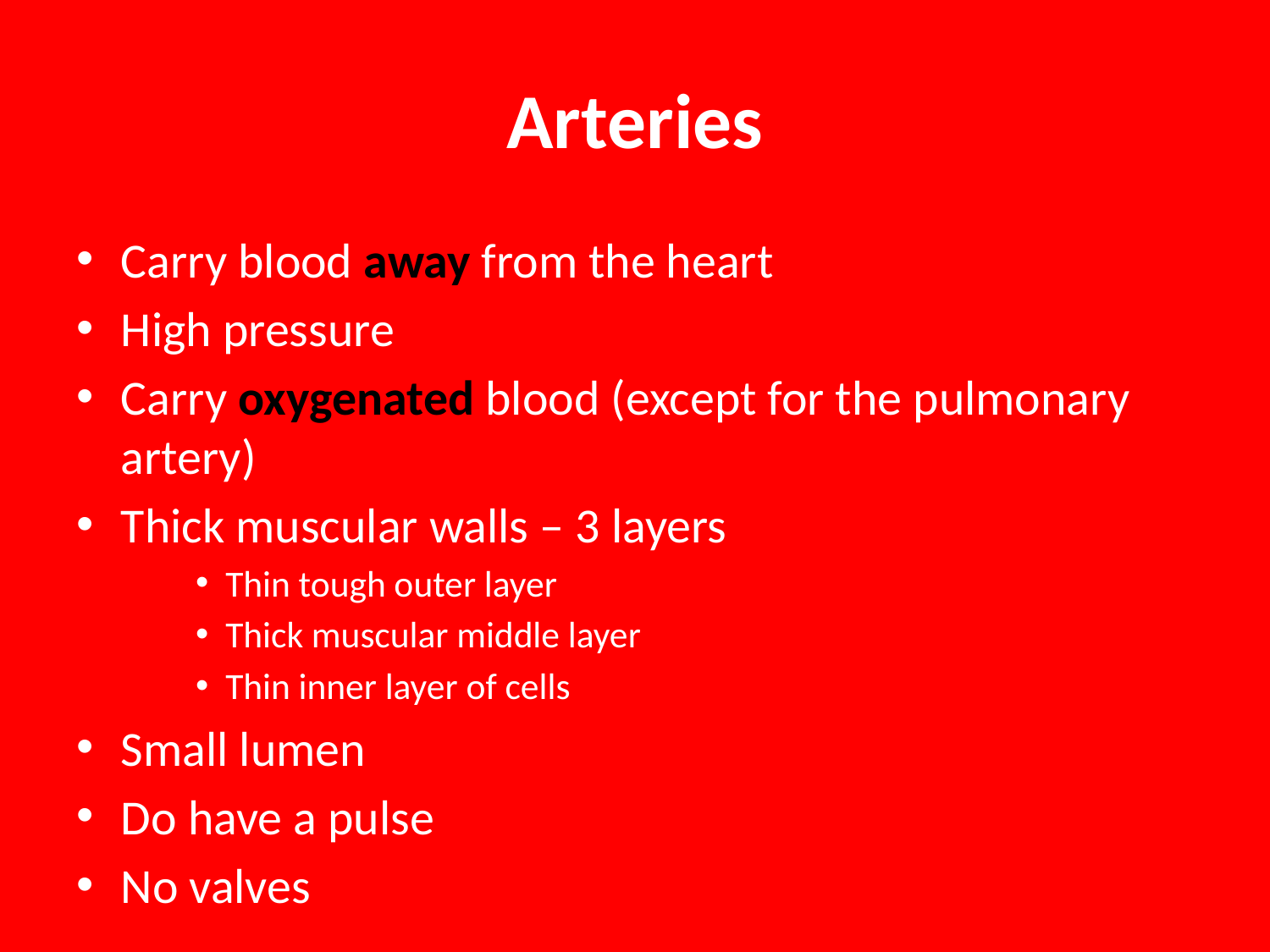

# Arteries
Carry blood away from the heart
High pressure
Carry oxygenated blood (except for the pulmonary artery)
Thick muscular walls – 3 layers
Thin tough outer layer
Thick muscular middle layer
Thin inner layer of cells
Small lumen
Do have a pulse
No valves